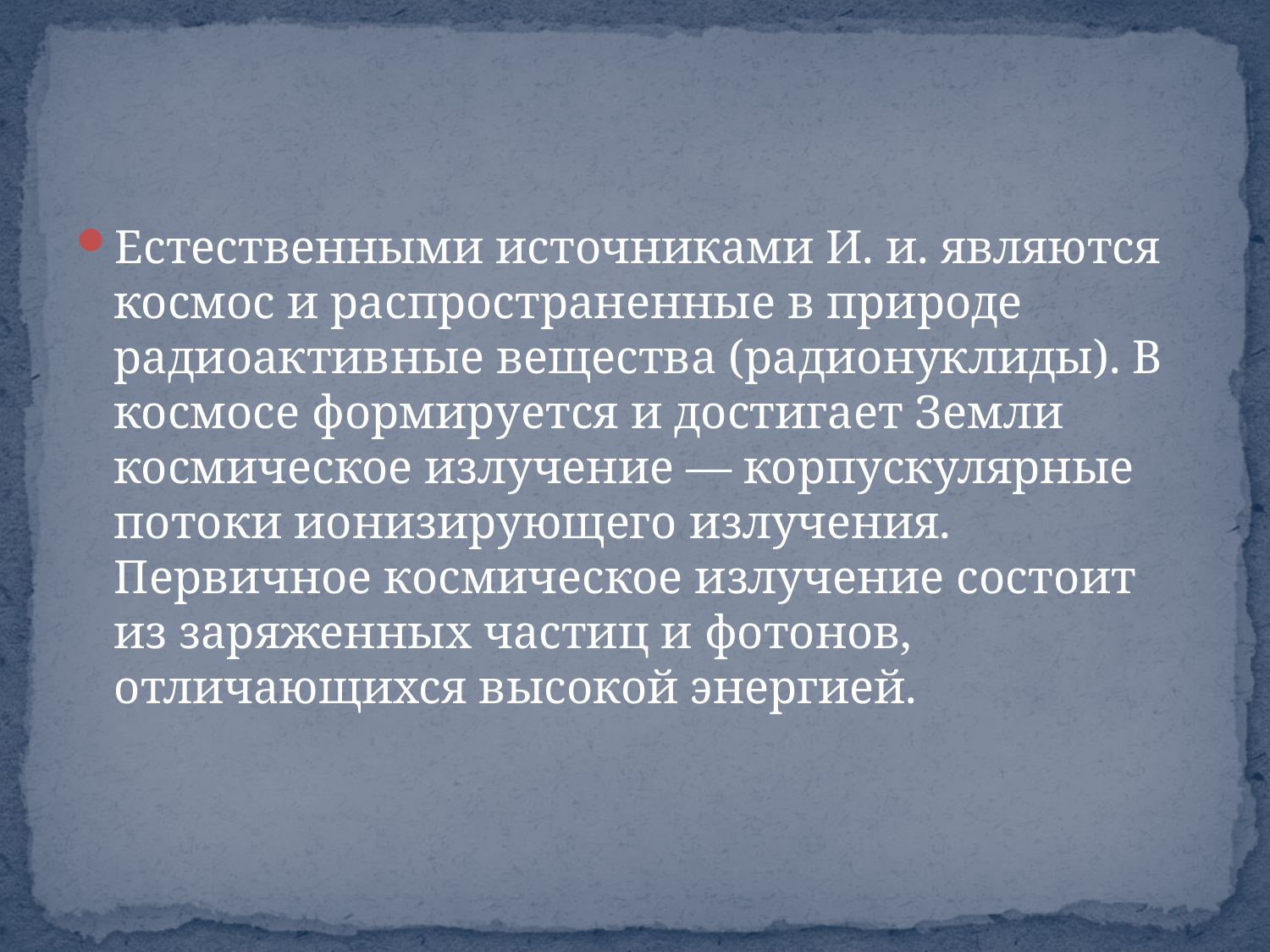

Естественными источниками И. и. являются космос и распространенные в природе радиоактивные вещества (радионуклиды). В космосе формируется и достигает Земли космическое излучение — корпускулярные потоки ионизирующего излучения. Первичное космическое излучение состоит из заряженных частиц и фотонов, отличающихся высокой энергией.